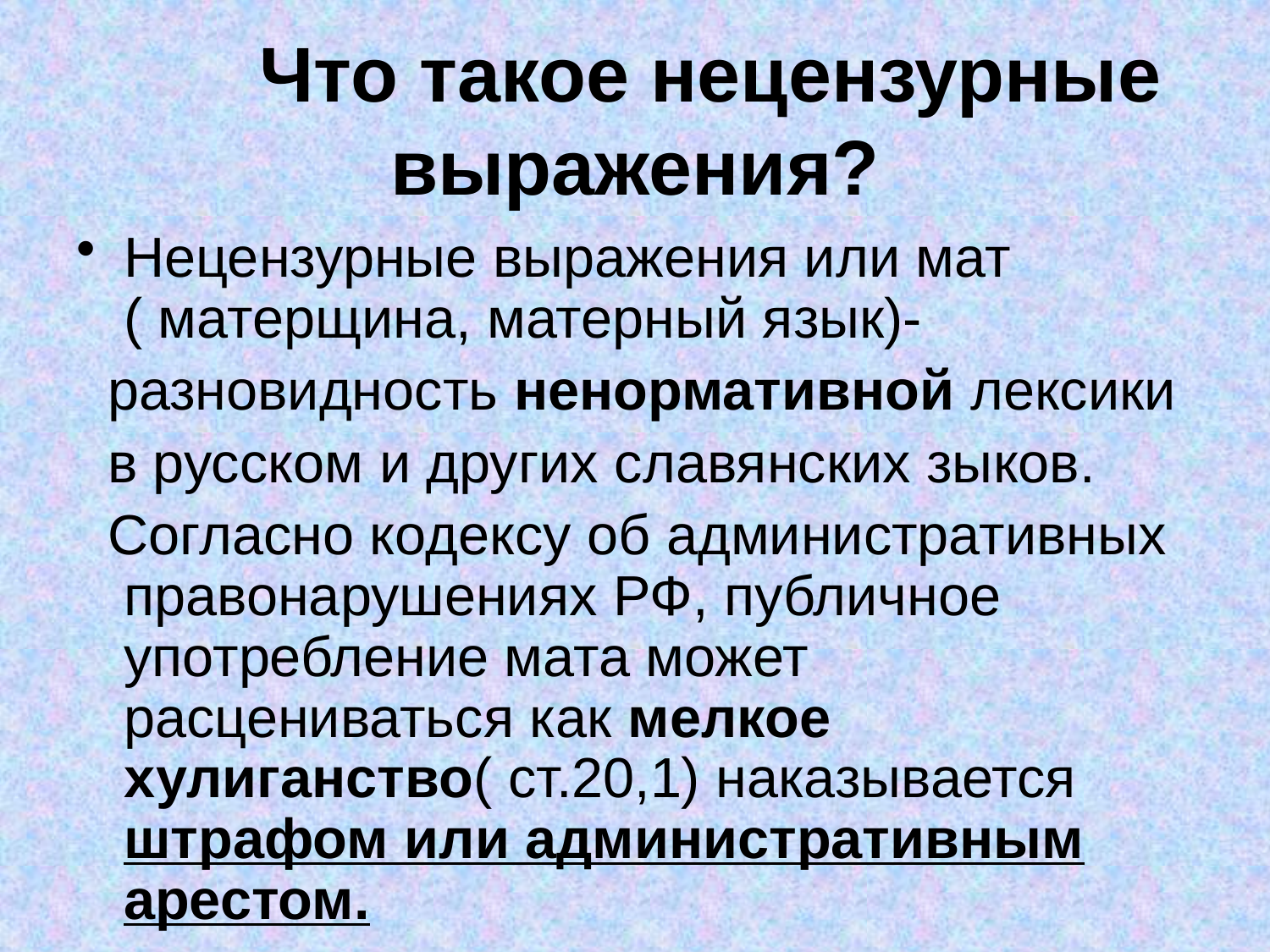

# Что такое нецензурные выражения?
Нецензурные выражения или мат ( матерщина, матерный язык)-
  разновидность ненормативной лексики
  в русском и других славянских зыков.
  Согласно кодексу об административных правонарушениях РФ, публичное употребление мата может расцениваться как мелкое хулиганство( ст.20,1) наказывается штрафом или административным арестом.